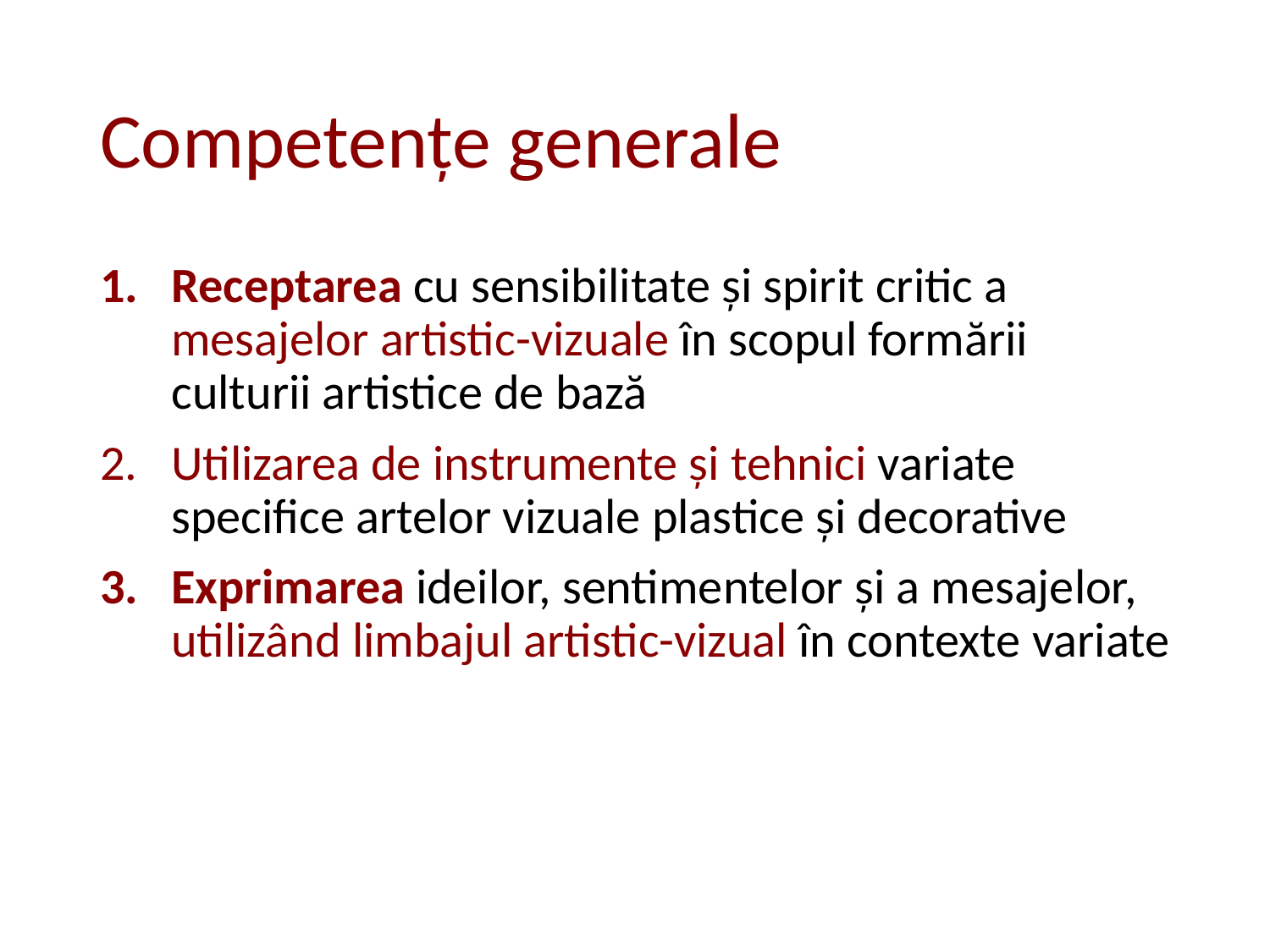

# Competențe generale
Receptarea cu sensibilitate și spirit critic a mesajelor artistic-vizuale în scopul formării culturii artistice de bază
Utilizarea de instrumente și tehnici variate specifice artelor vizuale plastice și decorative
Exprimarea ideilor, sentimentelor și a mesajelor, utilizând limbajul artistic-vizual în contexte variate